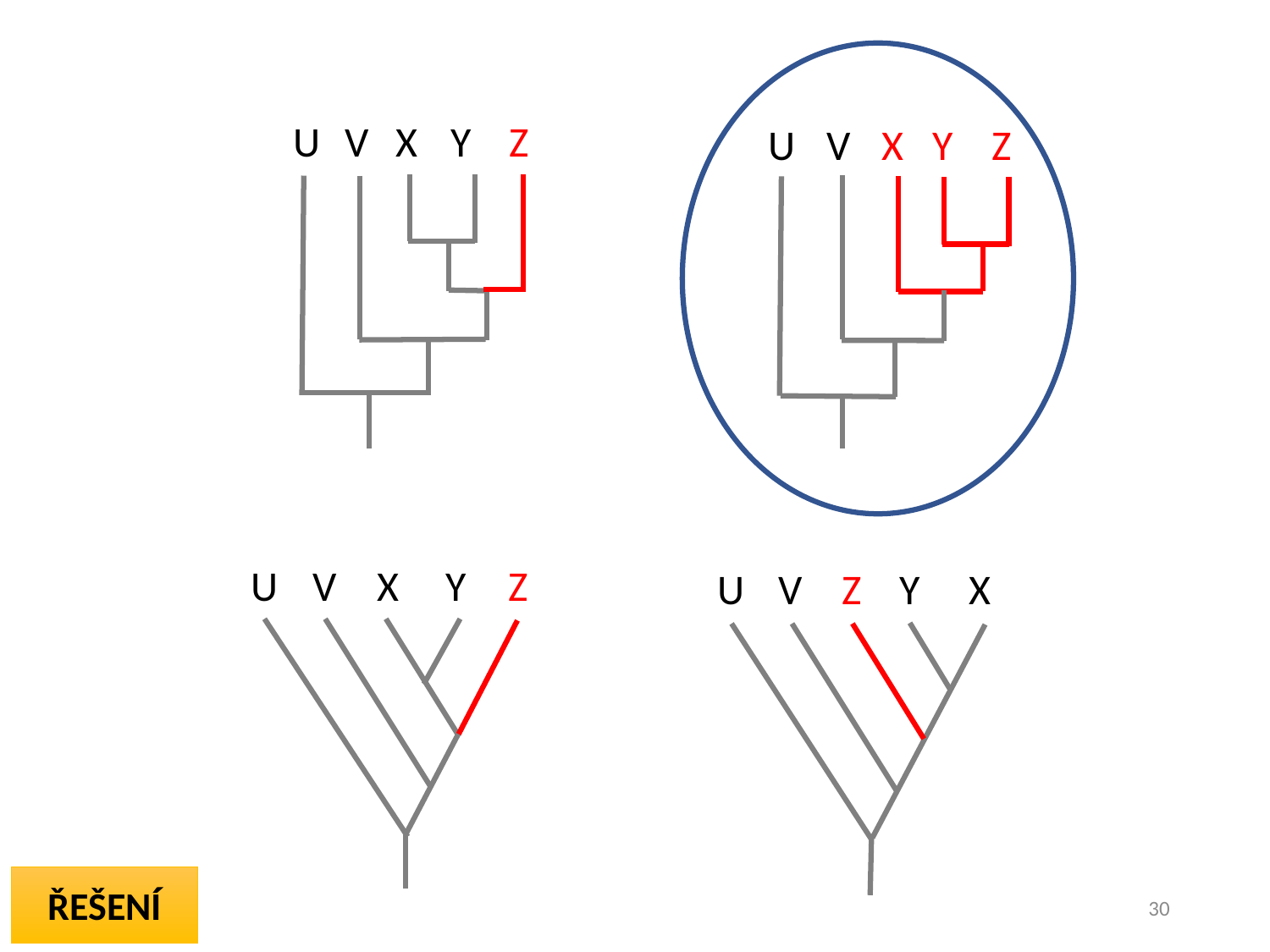

U
V
X
Y
Z
U
V
X
Y
Z
U
V
X
Y
Z
U
V
Z
Y
X
ŘEŠENÍ
30